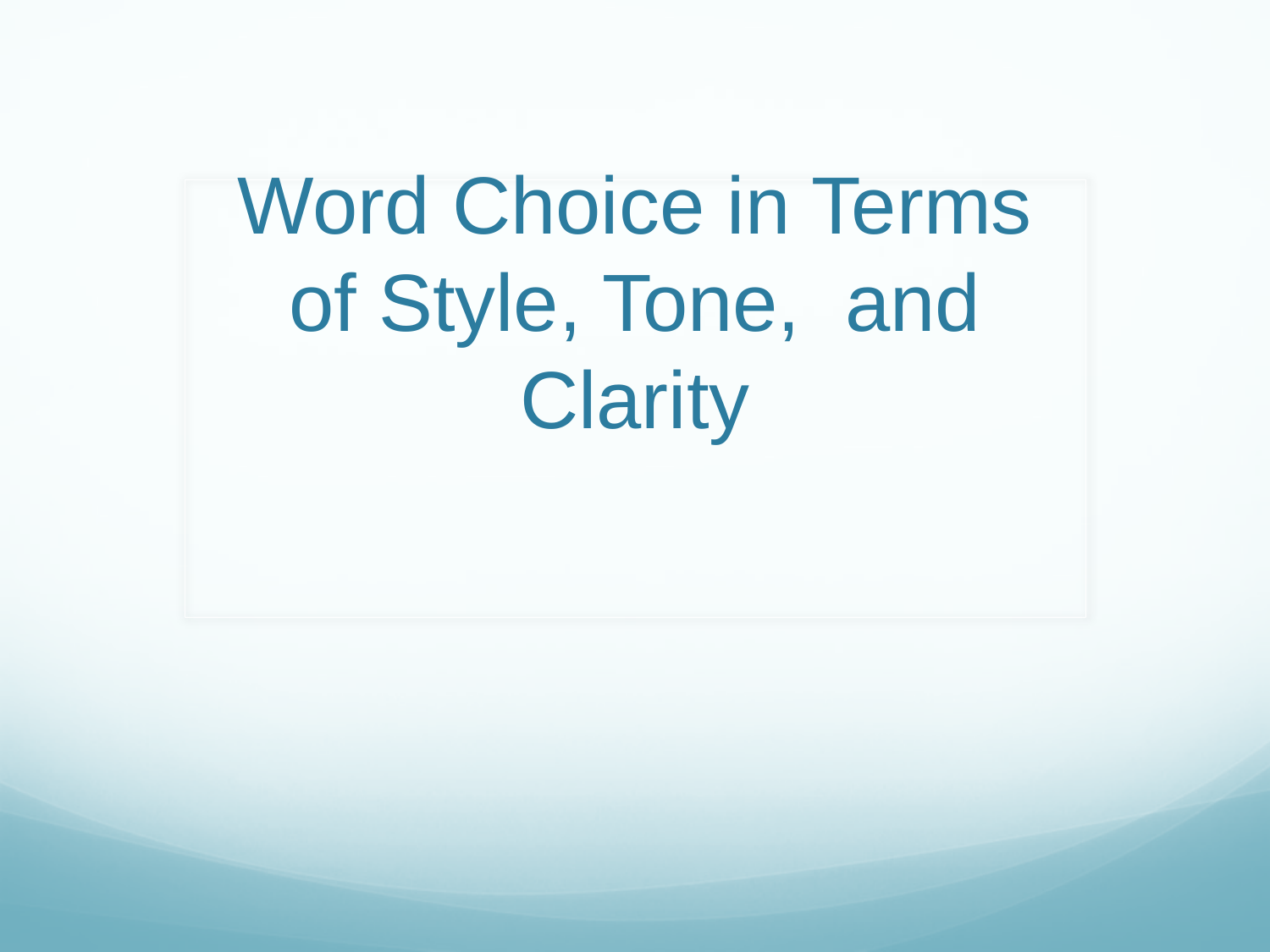

# Word Choice in Terms of Style, Tone,  and Clarity